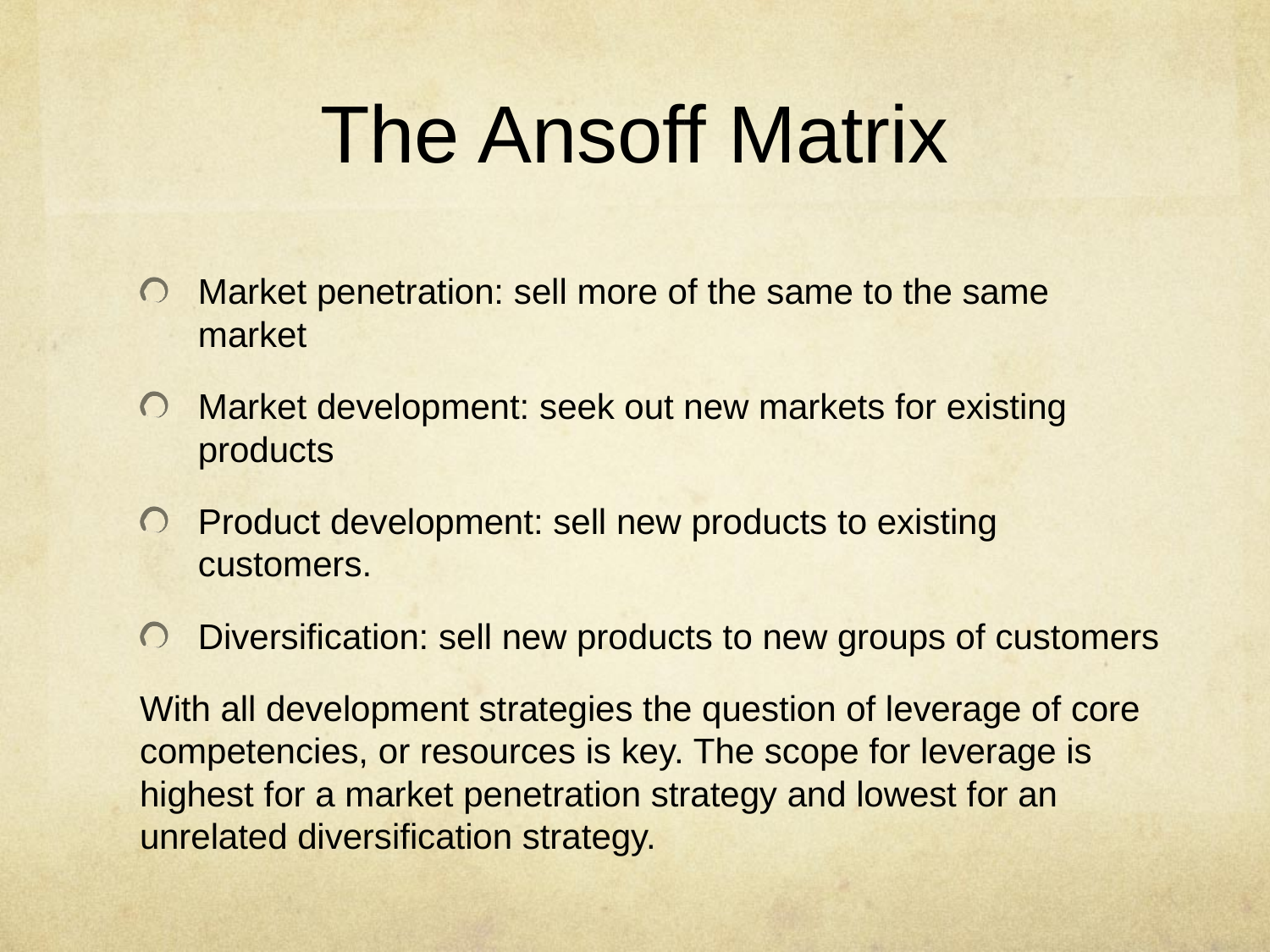

# The Ansoff Matrix

Market penetration: sell more of the same to the same market
Market development: seek out new markets for existing products
Product development: sell new products to existing customers.
Diversification: sell new products to new groups of customers
With all development strategies the question of leverage of core competencies, or resources is key. The scope for leverage is highest for a market penetration strategy and lowest for an unrelated diversification strategy.